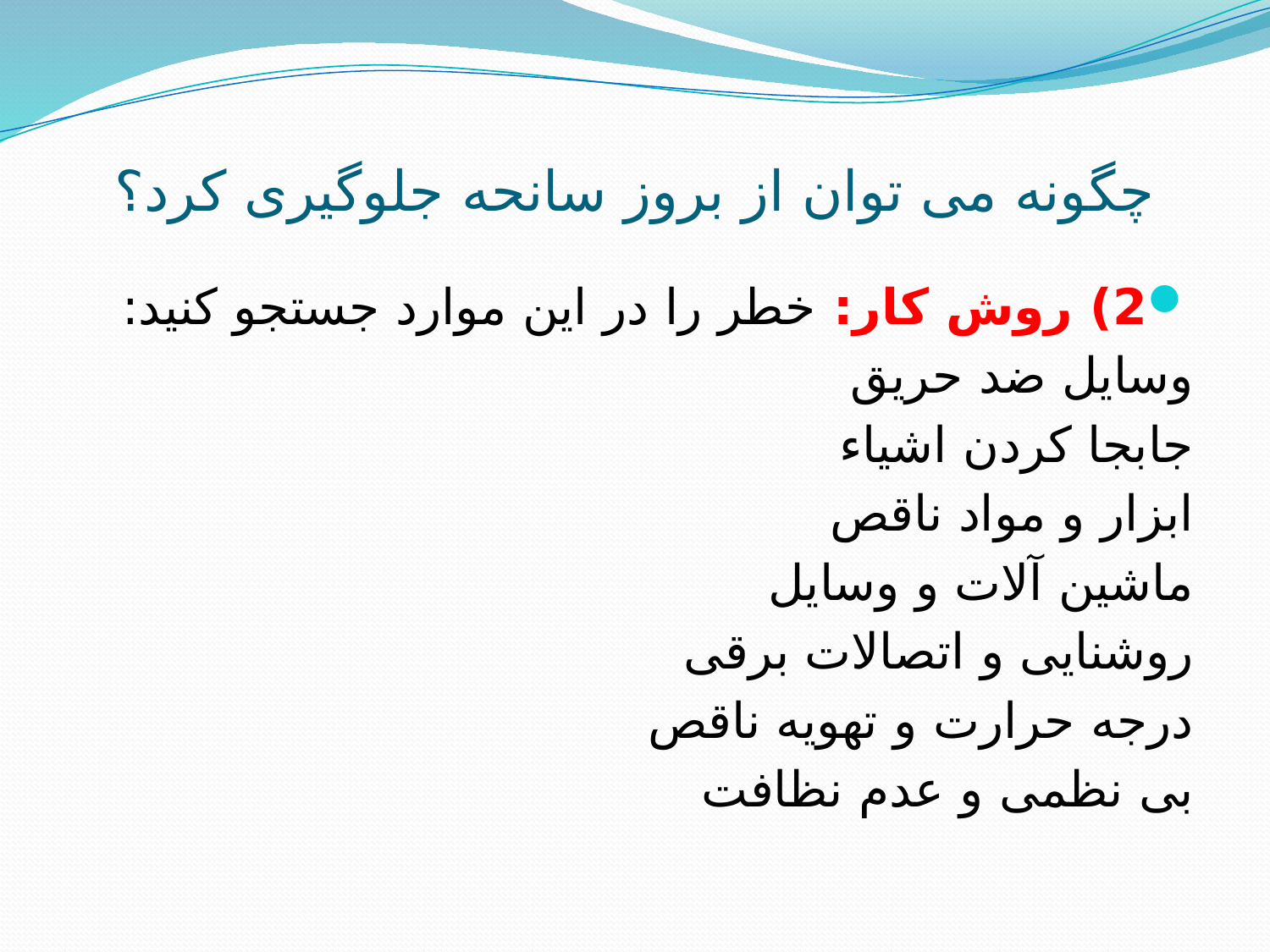

# چگونه می توان از بروز سانحه جلوگیری کرد؟
2) روش کار: خطر را در این موارد جستجو کنید:
وسایل ضد حریق
جابجا کردن اشیاء
ابزار و مواد ناقص
ماشین آلات و وسایل
روشنایی و اتصالات برقی
درجه حرارت و تهویه ناقص
بی نظمی و عدم نظافت